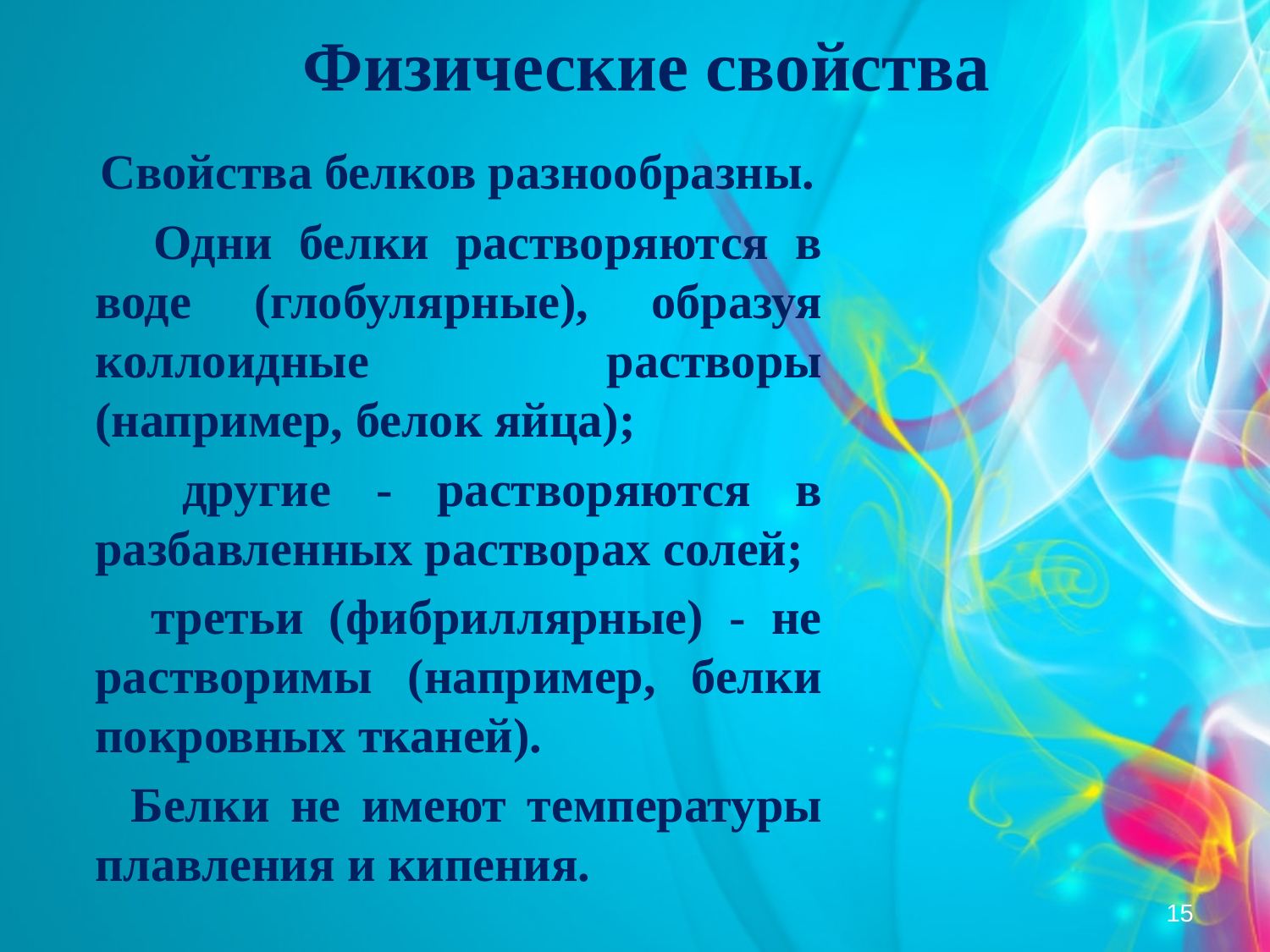

# Физические свойства
   Свойства белков разнообразны.
    Одни белки растворяются в воде (глобулярные), образуя коллоидные растворы (например, белок яйца);
   другие - растворяются в разбавленных растворах солей;
    третьи (фибриллярные) - не растворимы (например, белки покровных тканей).
    Белки не имеют температуры плавления и кипения.
15